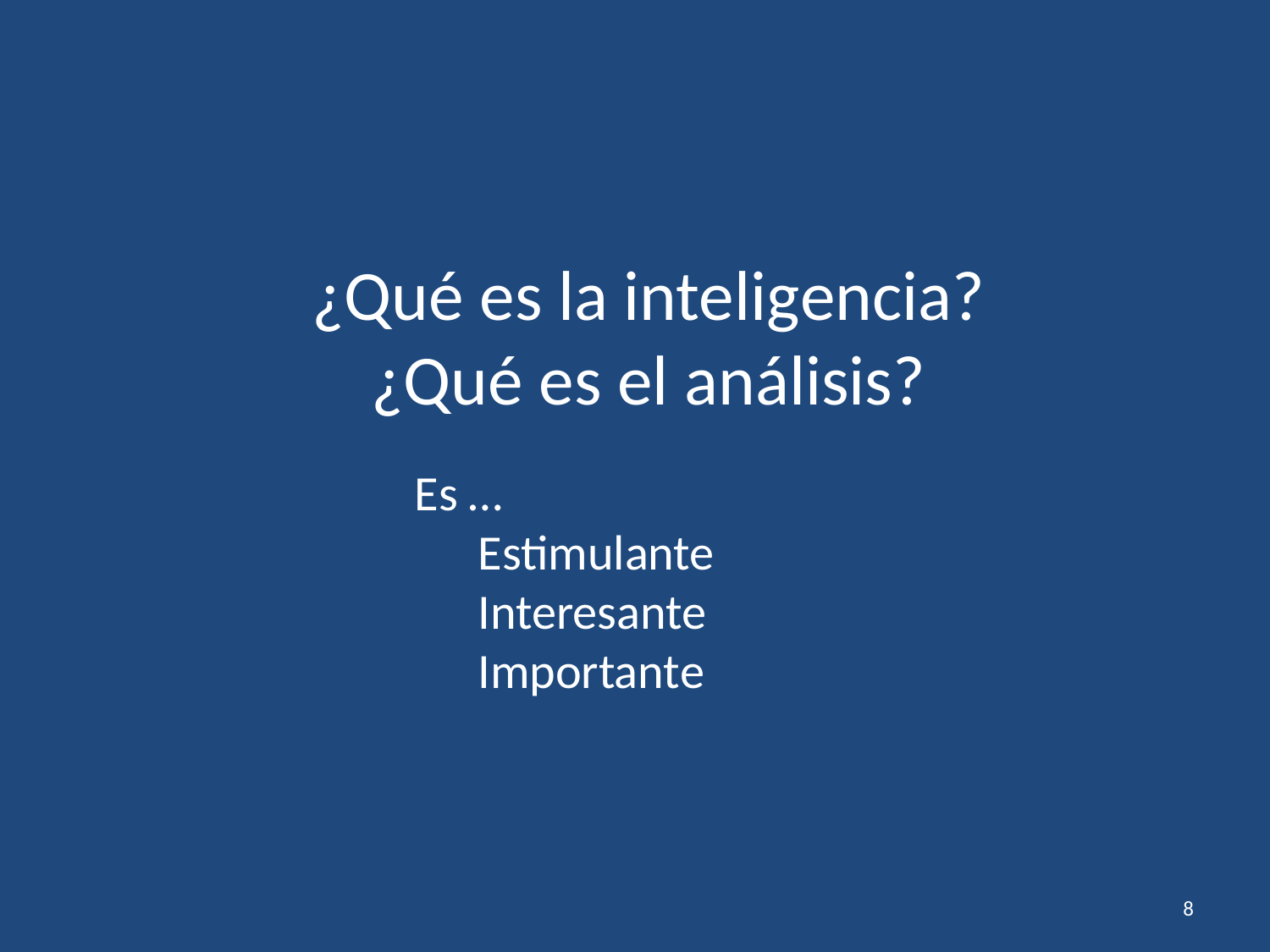

¿Qué es la inteligencia?
¿Qué es el análisis?
Es …
Estimulante
Interesante
Importante

8